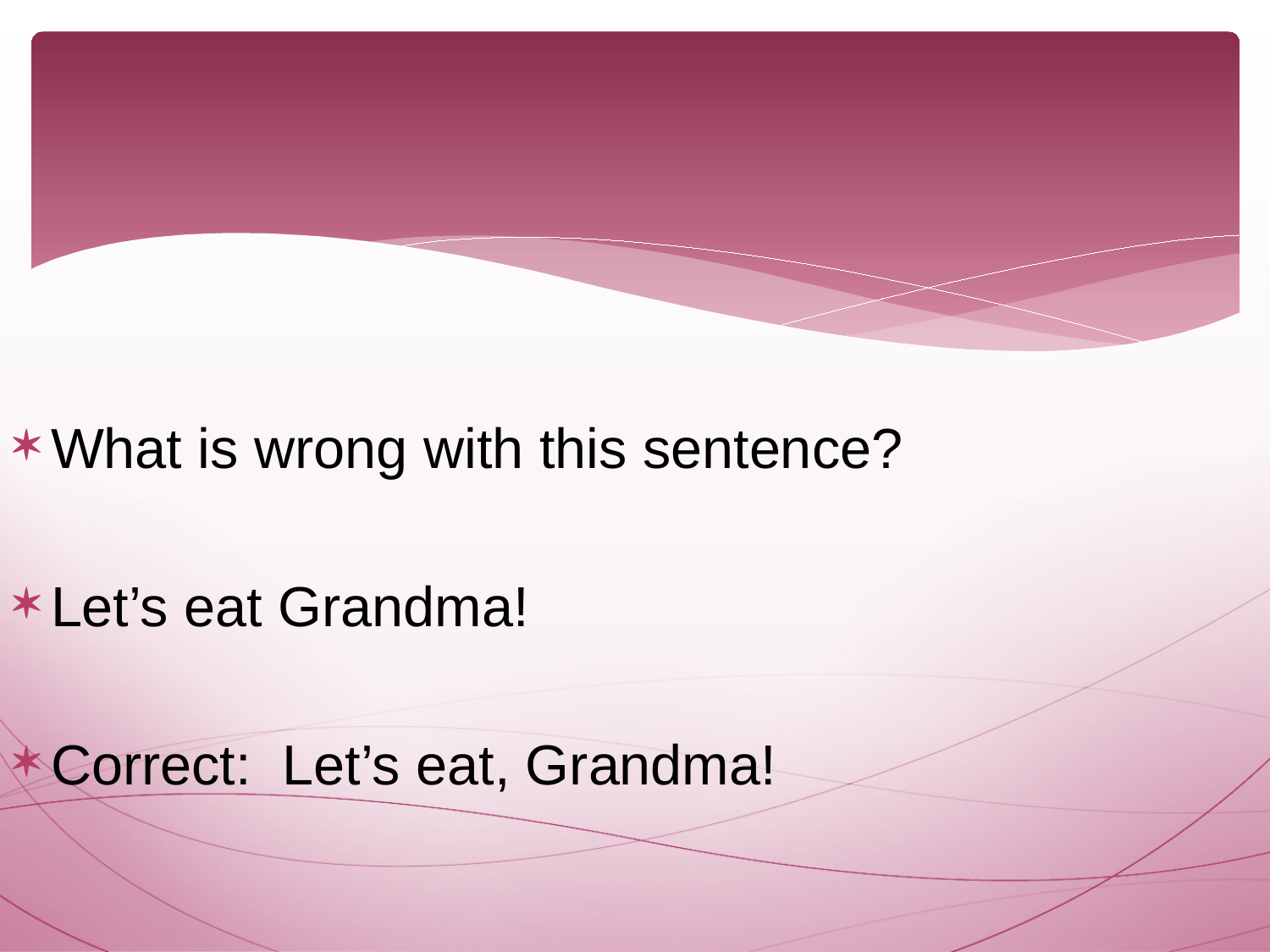

#
What is wrong with this sentence?

Let’s eat Grandma!

Correct:  Let’s eat, Grandma!